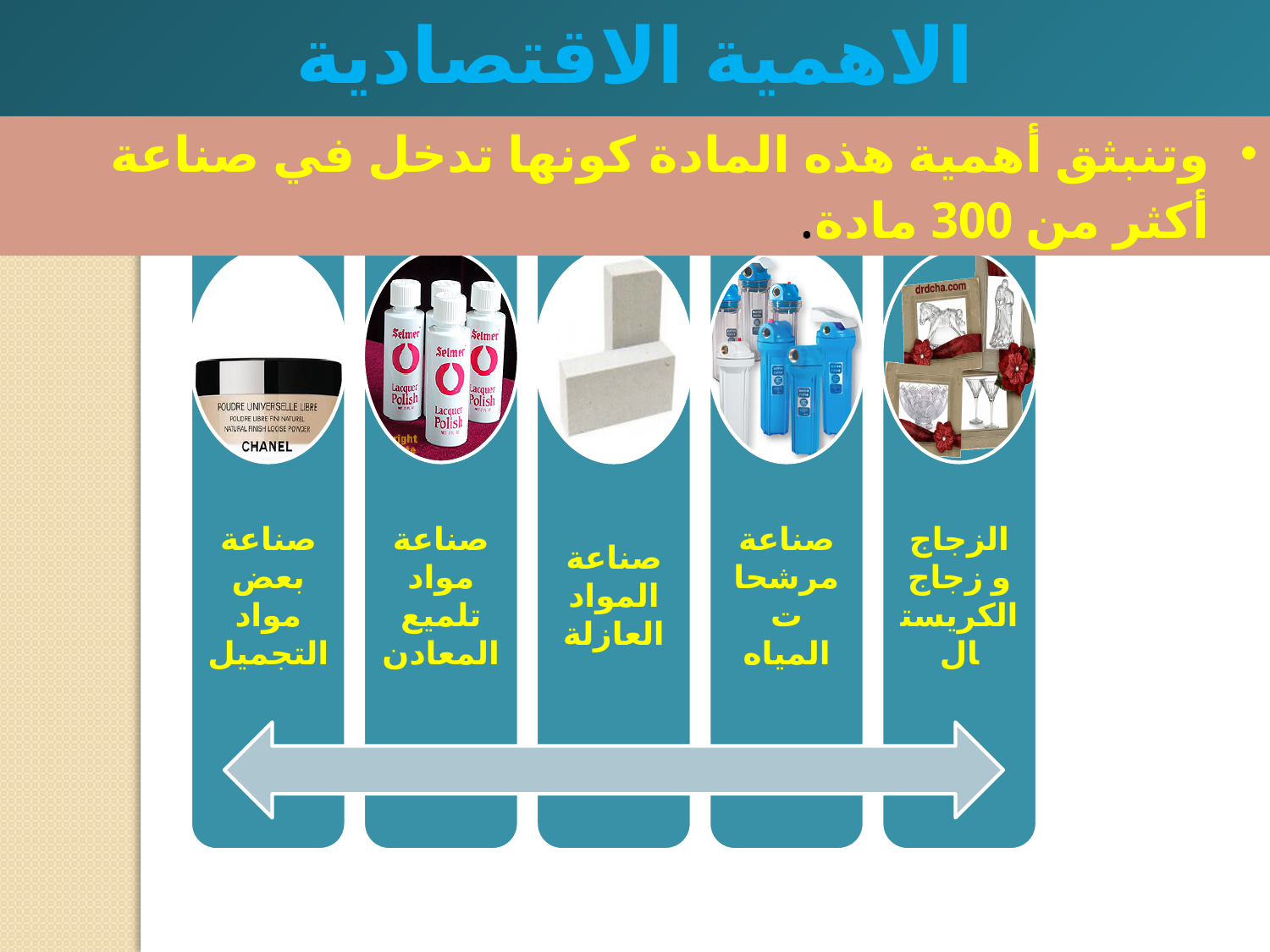

الاهمية الاقتصادية
وتنبثق أهمية هذه المادة كونها تدخل في صناعة أكثر من 300 مادة.
صناعة مرشحات المياه
صناعة المواد العازلة
صناعة مواد تلميع المعادن
صناعة بعض مواد التجميل
الزجاج و زجاج الكريستال